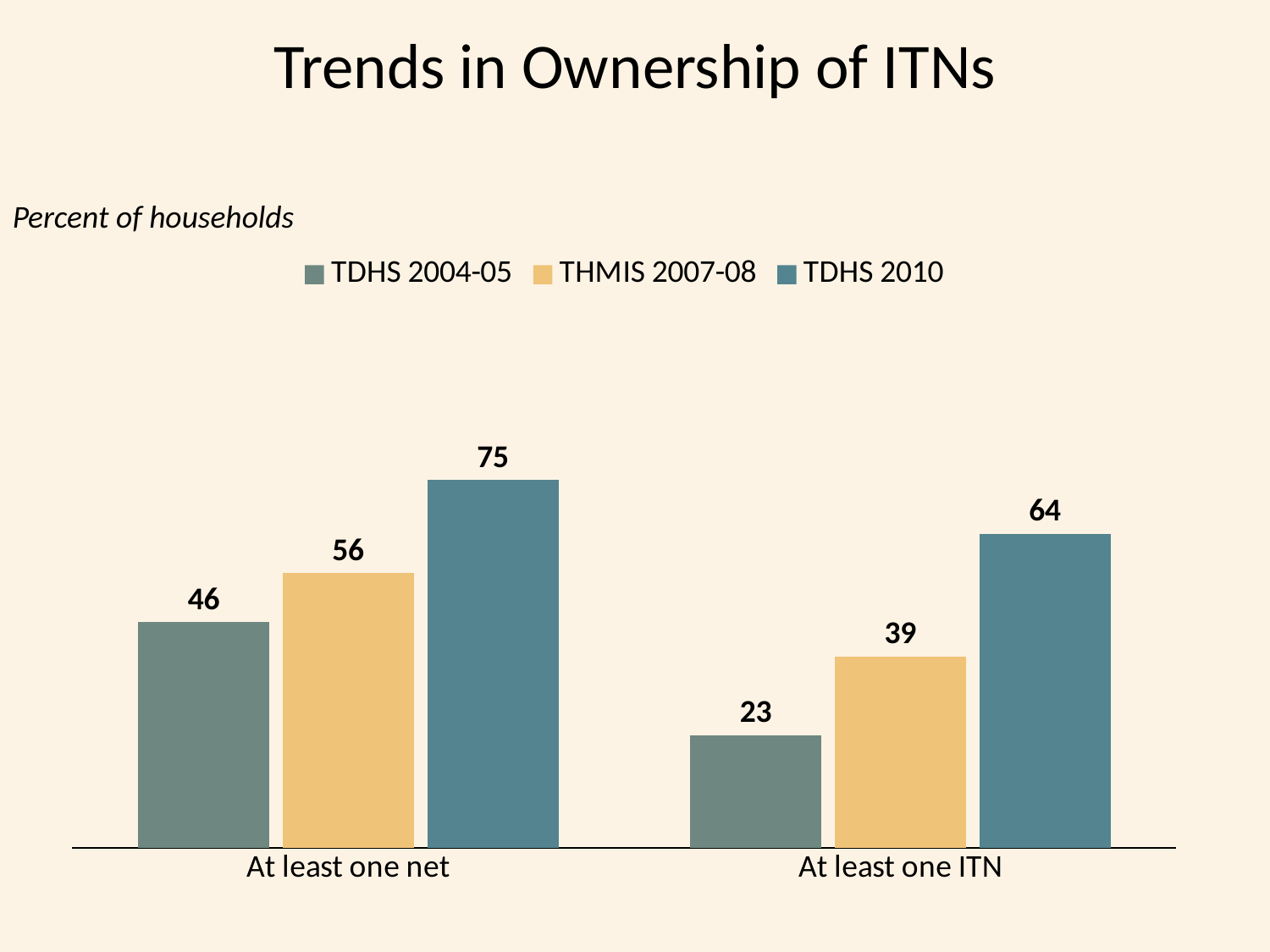

# Trends in Ownership of ITNs
Percent of households

### Chart

| Category | TDHS 2004-05 | THMIS 2007-08 | TDHS 2010 |
|---|---|---|---|
| At least one net | 46.0 | 56.0 | 75.0 |
| At least one ITN | 23.0 | 39.0 | 64.0 |